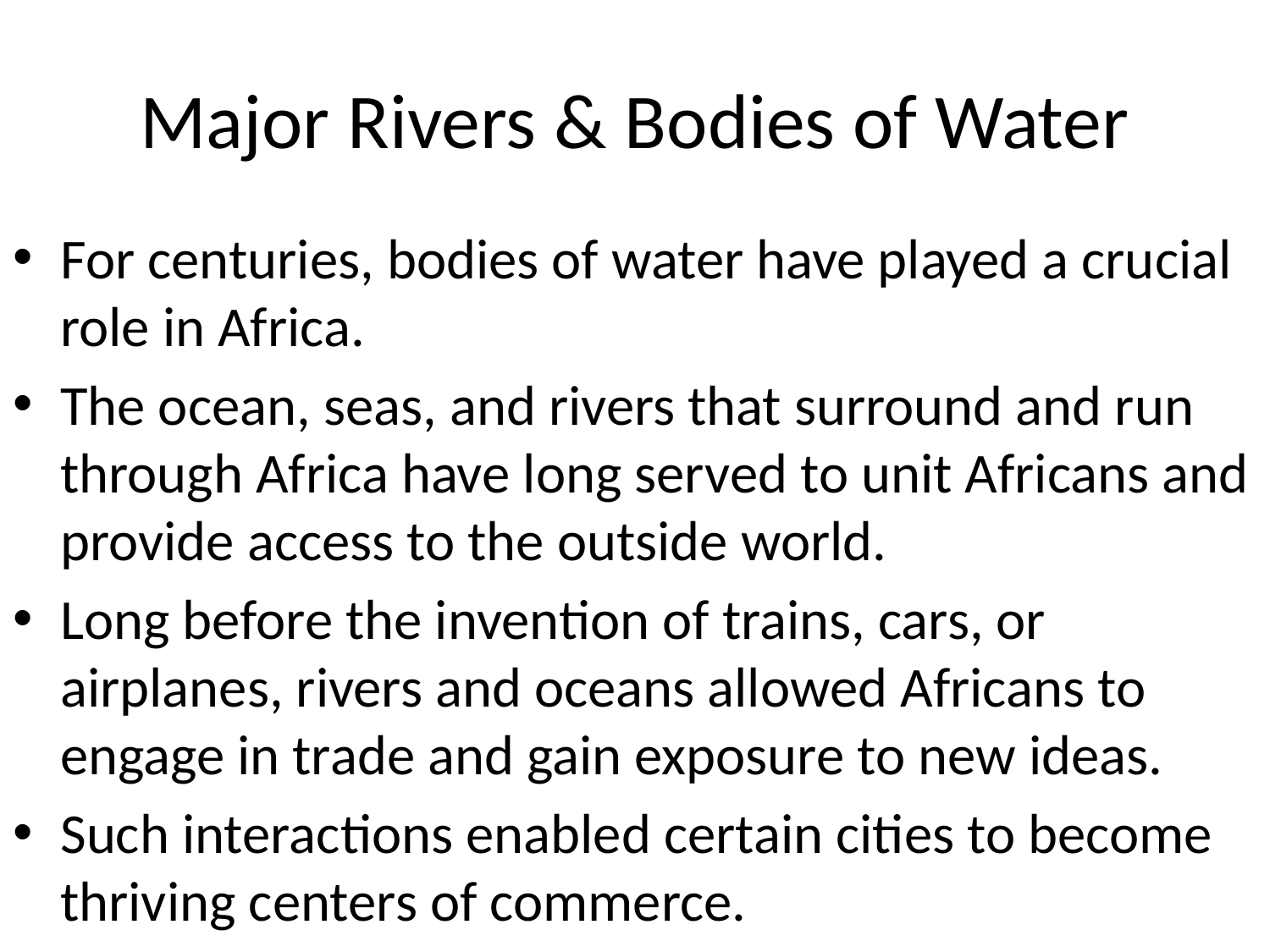

# Major Rivers & Bodies of Water
For centuries, bodies of water have played a crucial role in Africa.
The ocean, seas, and rivers that surround and run through Africa have long served to unit Africans and provide access to the outside world.
Long before the invention of trains, cars, or airplanes, rivers and oceans allowed Africans to engage in trade and gain exposure to new ideas.
Such interactions enabled certain cities to become thriving centers of commerce.